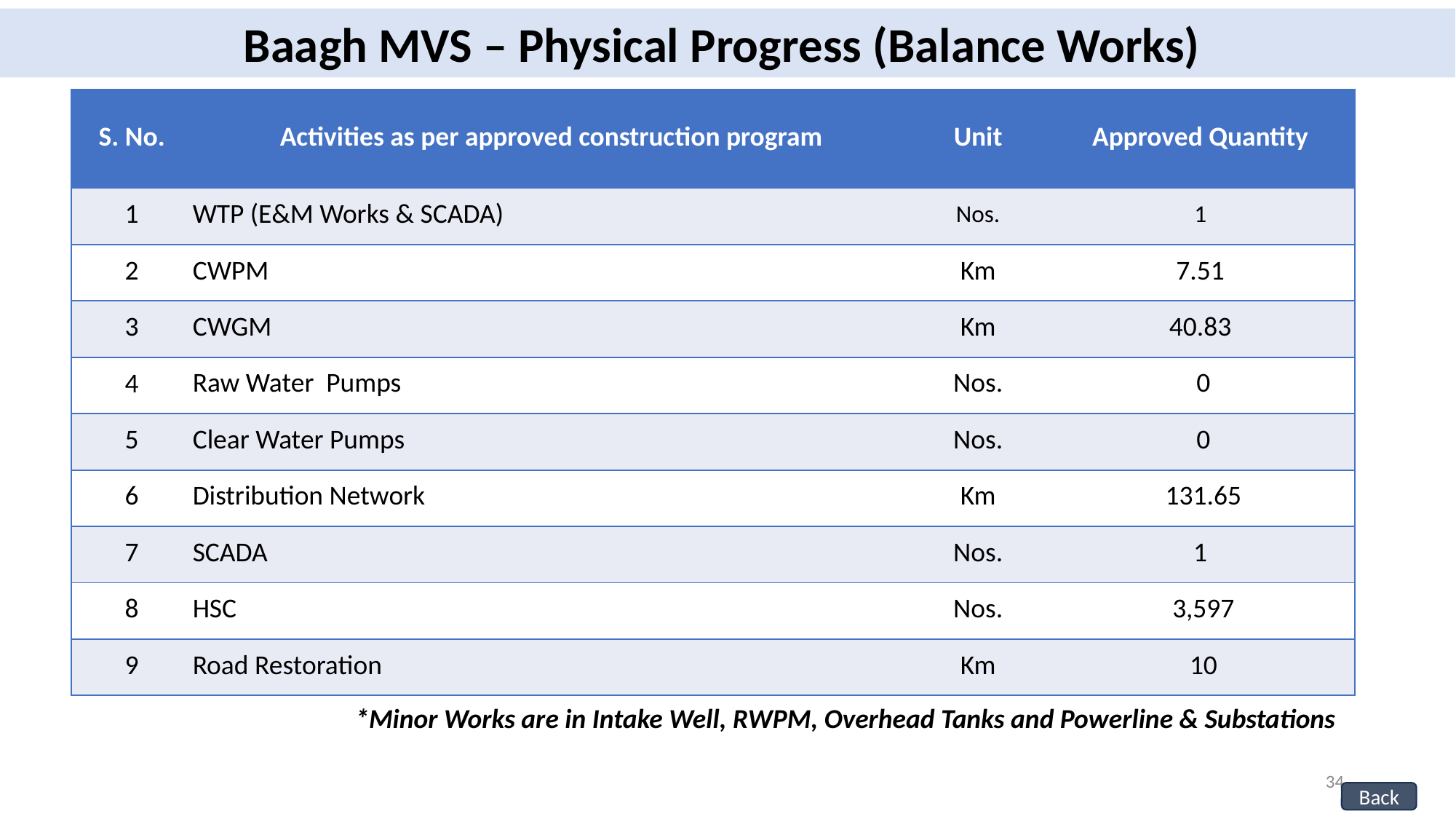

Baagh MVS – Physical Progress (Balance Works)
| S. No. | Activities as per approved construction program | Unit | Approved Quantity |
| --- | --- | --- | --- |
| 1 | WTP (E&M Works & SCADA) | Nos. | 1 |
| 2 | CWPM | Km | 7.51 |
| 3 | CWGM | Km | 40.83 |
| 4 | Raw Water Pumps | Nos. | 0 |
| 5 | Clear Water Pumps | Nos. | 0 |
| 6 | Distribution Network | Km | 131.65 |
| 7 | SCADA | Nos. | 1 |
| 8 | HSC | Nos. | 3,597 |
| 9 | Road Restoration | Km | 10 |
*Minor Works are in Intake Well, RWPM, Overhead Tanks and Powerline & Substations
34
Back